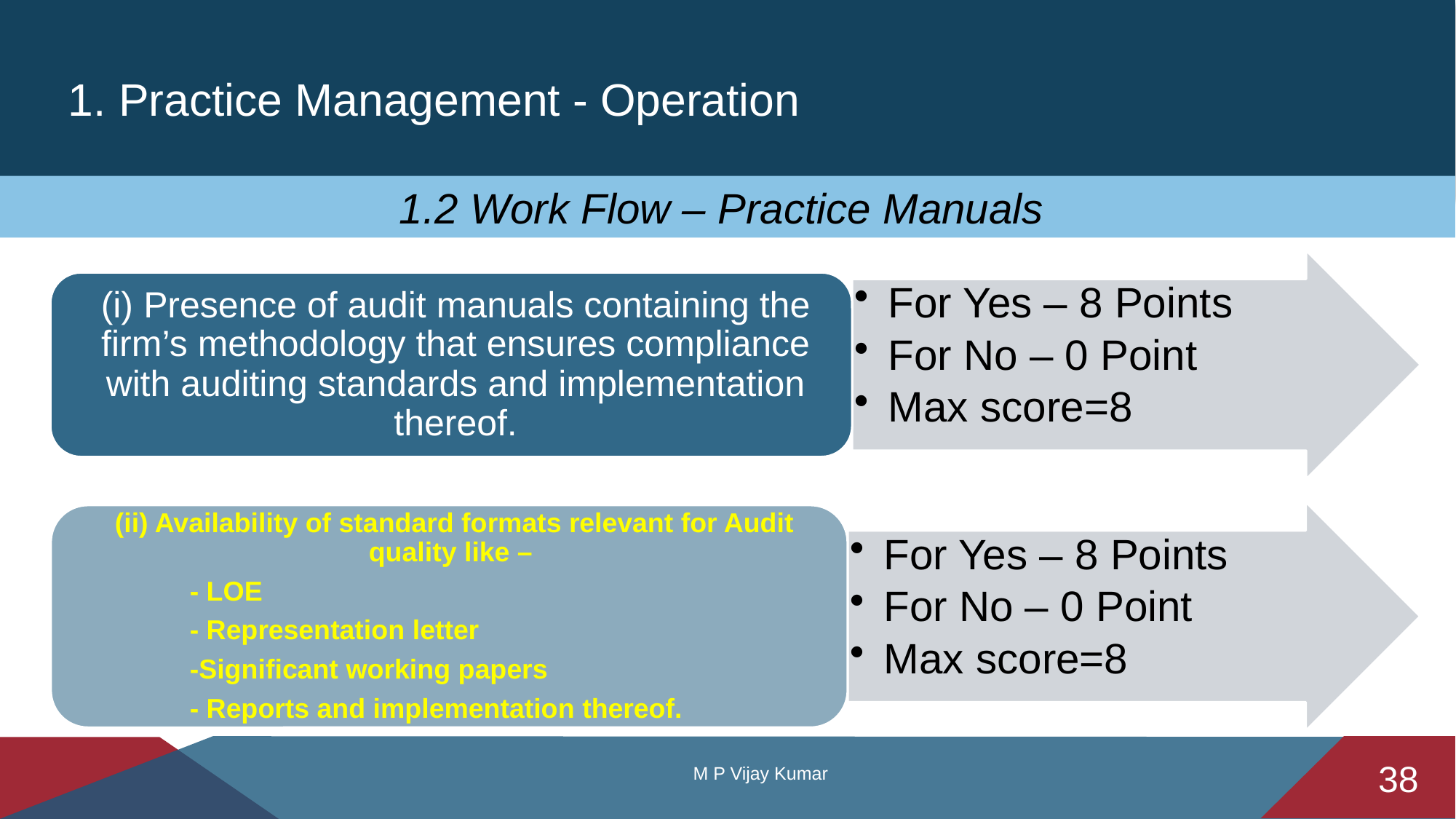

1. Practice Management - Operation
1.2 Work Flow – Practice Manuals
For Yes – 8 Points
For No – 0 Point
Max score=8
(i) Presence of audit manuals containing the firm’s methodology that ensures compliance with auditing standards and implementation thereof.
For Yes – 8 Points
For No – 0 Point
Max score=8
(ii) Availability of standard formats relevant for Audit quality like –
	- LOE
	- Representation letter
	-Significant working papers
	- Reports and implementation thereof.